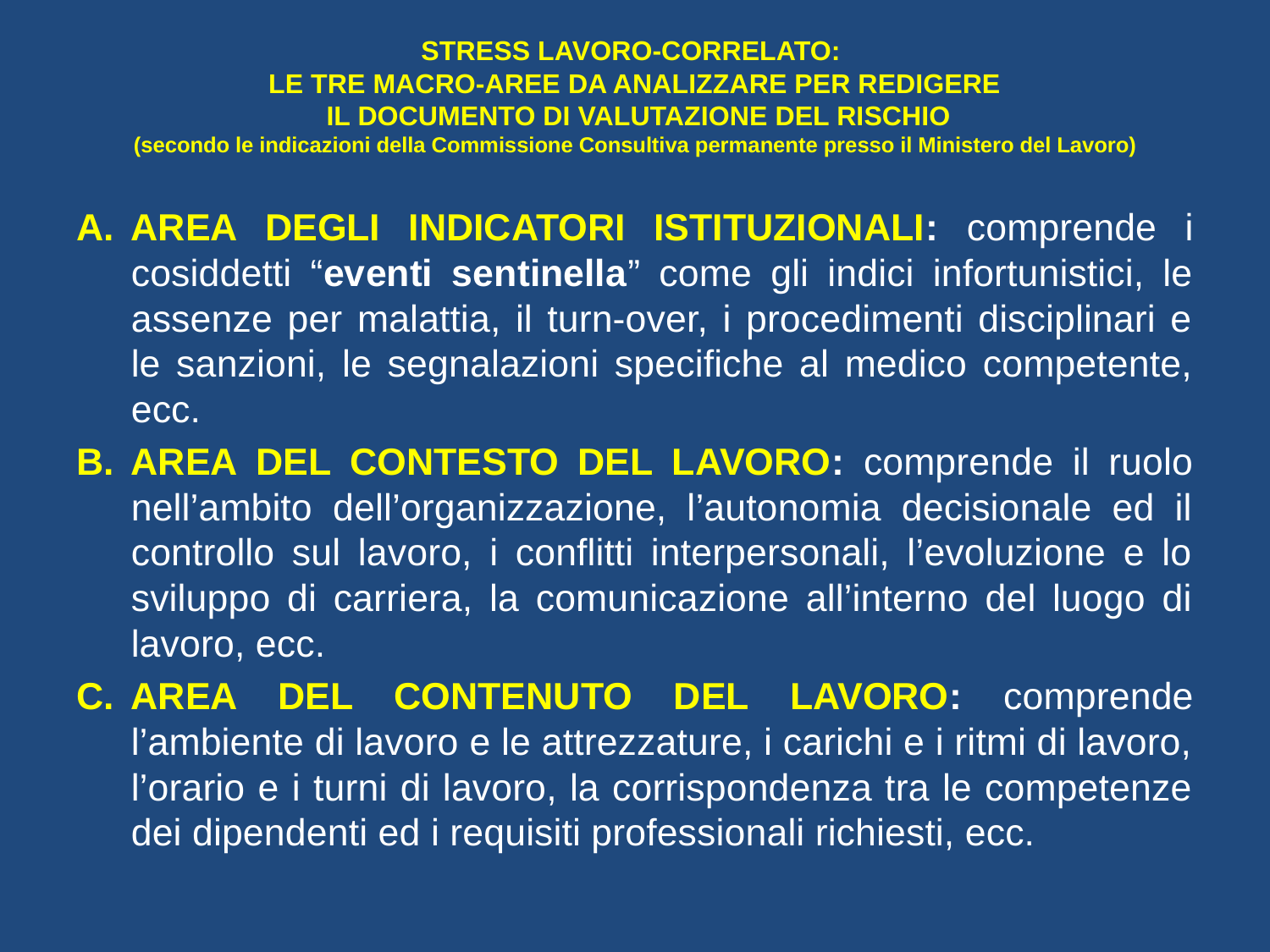

# STRESS LAVORO-CORRELATO: LE TRE MACRO-AREE DA ANALIZZARE PER REDIGERE IL DOCUMENTO DI VALUTAZIONE DEL RISCHIO (secondo le indicazioni della Commissione Consultiva permanente presso il Ministero del Lavoro)
AREA DEGLI INDICATORI ISTITUZIONALI: comprende i cosiddetti “eventi sentinella” come gli indici infortunistici, le assenze per malattia, il turn-over, i procedimenti disciplinari e le sanzioni, le segnalazioni specifiche al medico competente, ecc.
AREA DEL CONTESTO DEL LAVORO: comprende il ruolo nell’ambito dell’organizzazione, l’autonomia decisionale ed il controllo sul lavoro, i conflitti interpersonali, l’evoluzione e lo sviluppo di carriera, la comunicazione all’interno del luogo di lavoro, ecc.
AREA DEL CONTENUTO DEL LAVORO: comprende l’ambiente di lavoro e le attrezzature, i carichi e i ritmi di lavoro, l’orario e i turni di lavoro, la corrispondenza tra le competenze dei dipendenti ed i requisiti professionali richiesti, ecc.